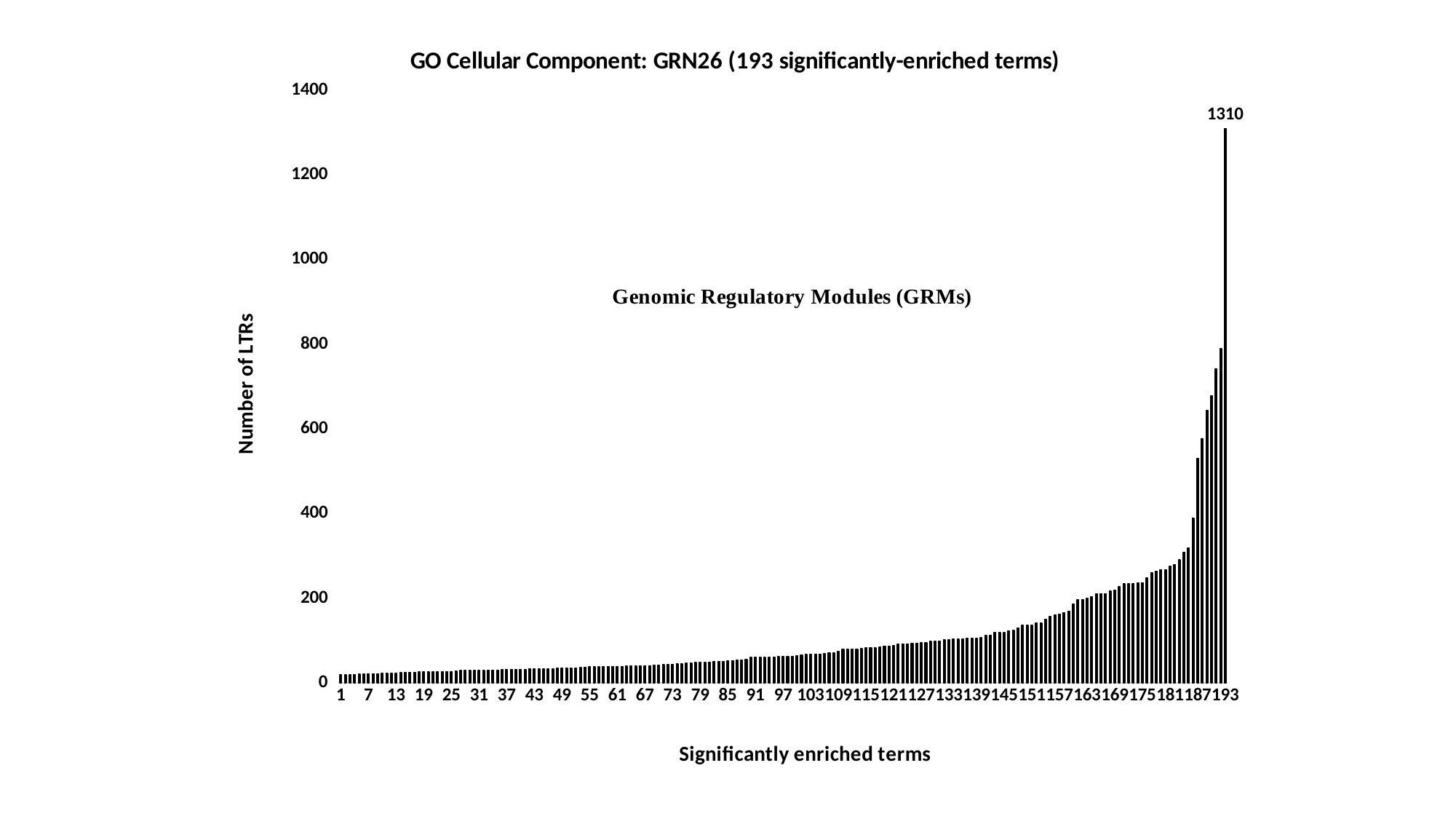

### Chart: GO Cellular Component: GRN26 (193 significantly-enriched terms)

| Category | ObsRegions |
|---|---|